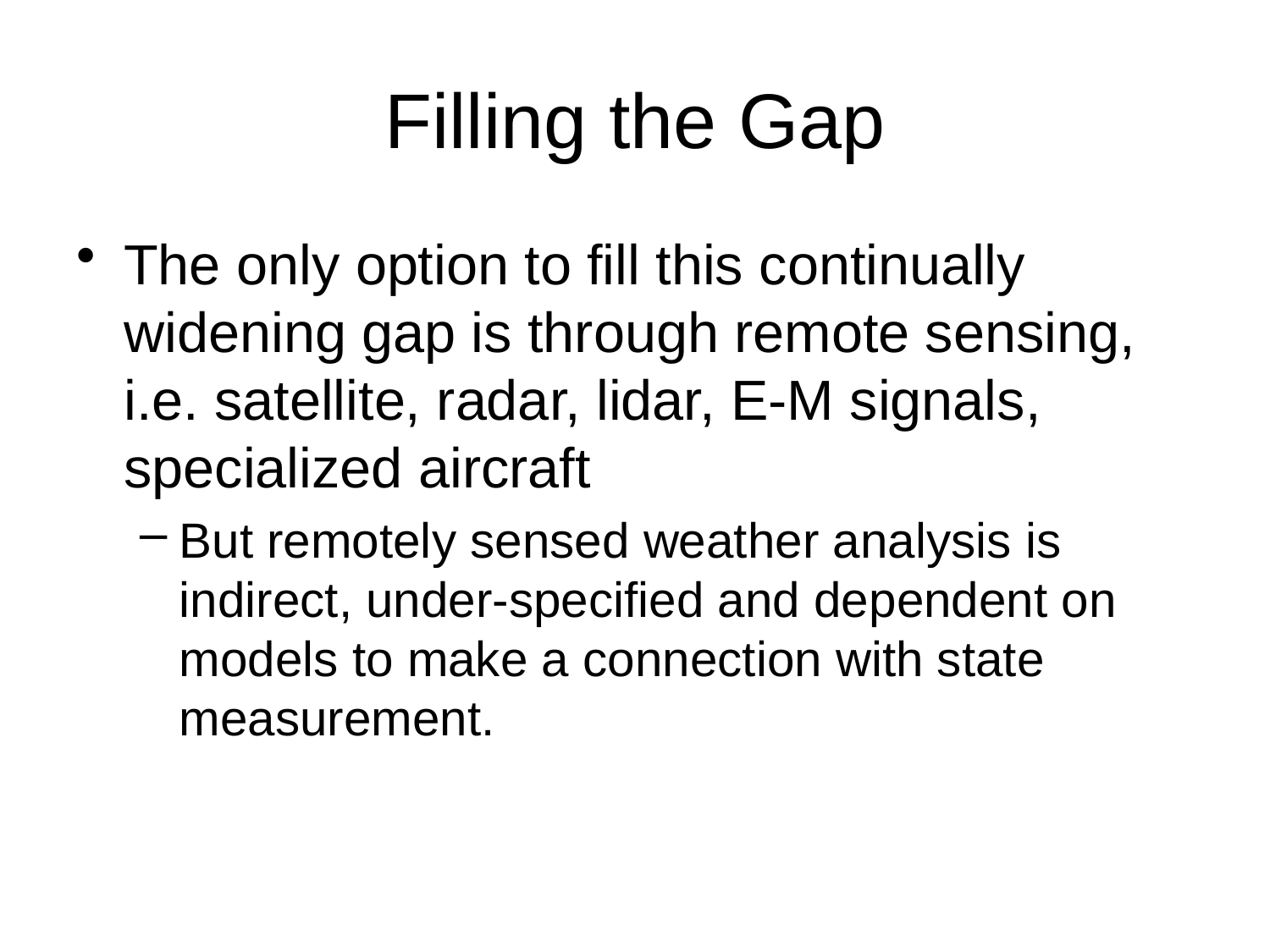

# Filling the Gap
The only option to fill this continually widening gap is through remote sensing, i.e. satellite, radar, lidar, E-M signals, specialized aircraft
But remotely sensed weather analysis is indirect, under-specified and dependent on models to make a connection with state measurement.